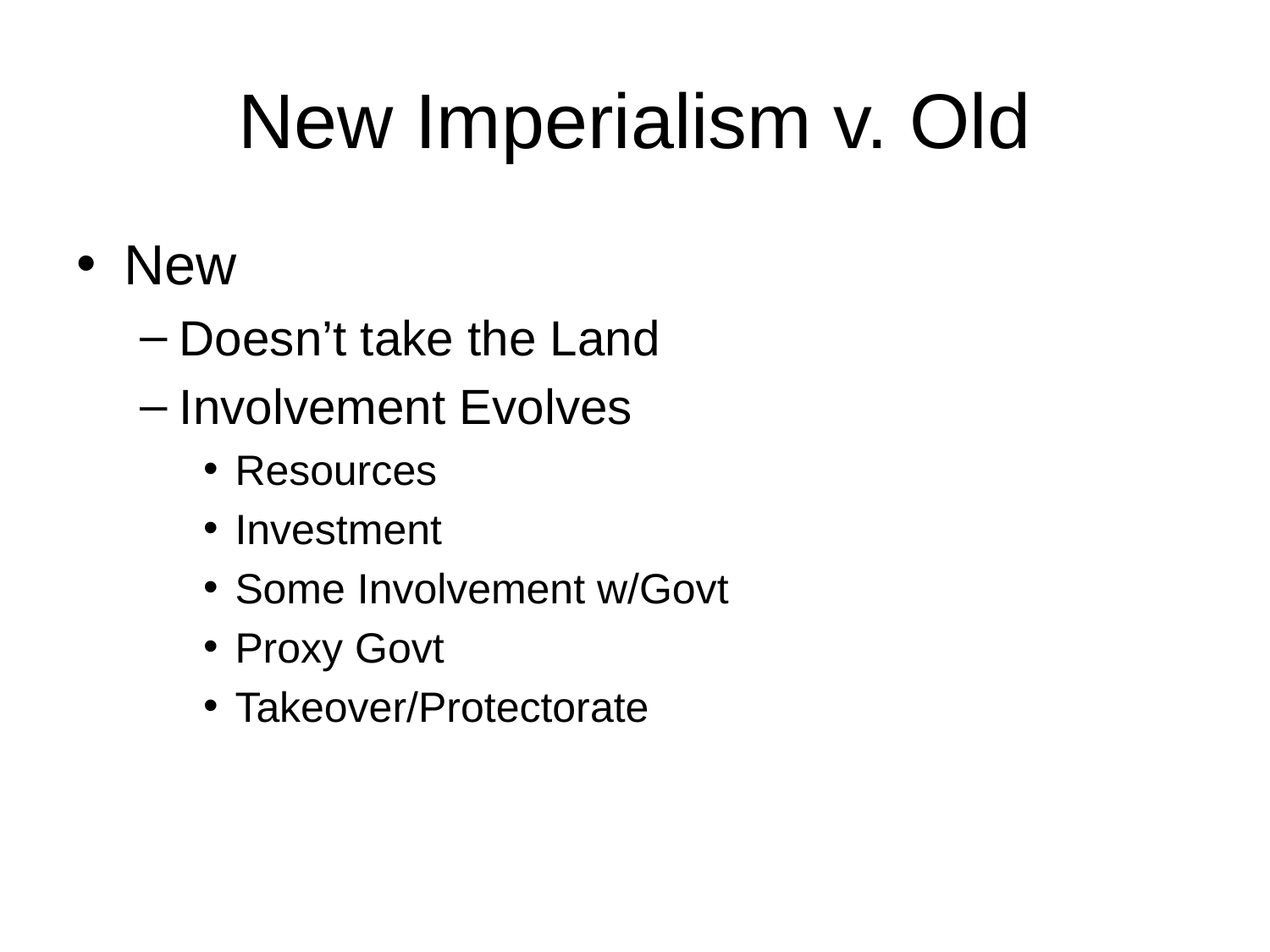

# New Imperialism v. Old
New
Doesn’t take the Land
Involvement Evolves
Resources
Investment
Some Involvement w/Govt
Proxy Govt
Takeover/Protectorate